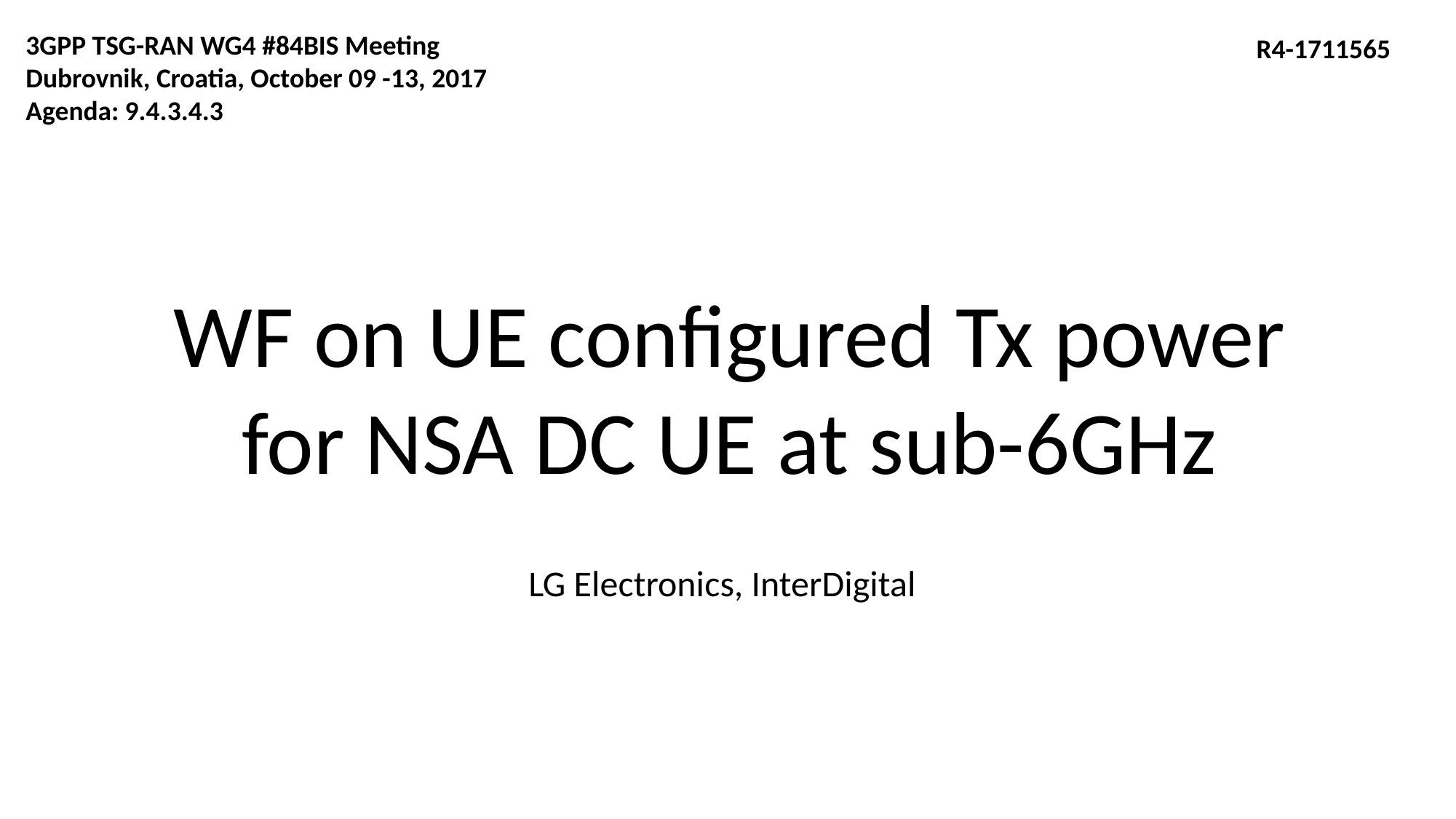

3GPP TSG-RAN WG4 #84BIS Meeting
Dubrovnik, Croatia, October 09 -13, 2017
Agenda: 9.4.3.4.3
R4-1711565
# WF on UE configured Tx power for NSA DC UE at sub-6GHz
LG Electronics, InterDigital